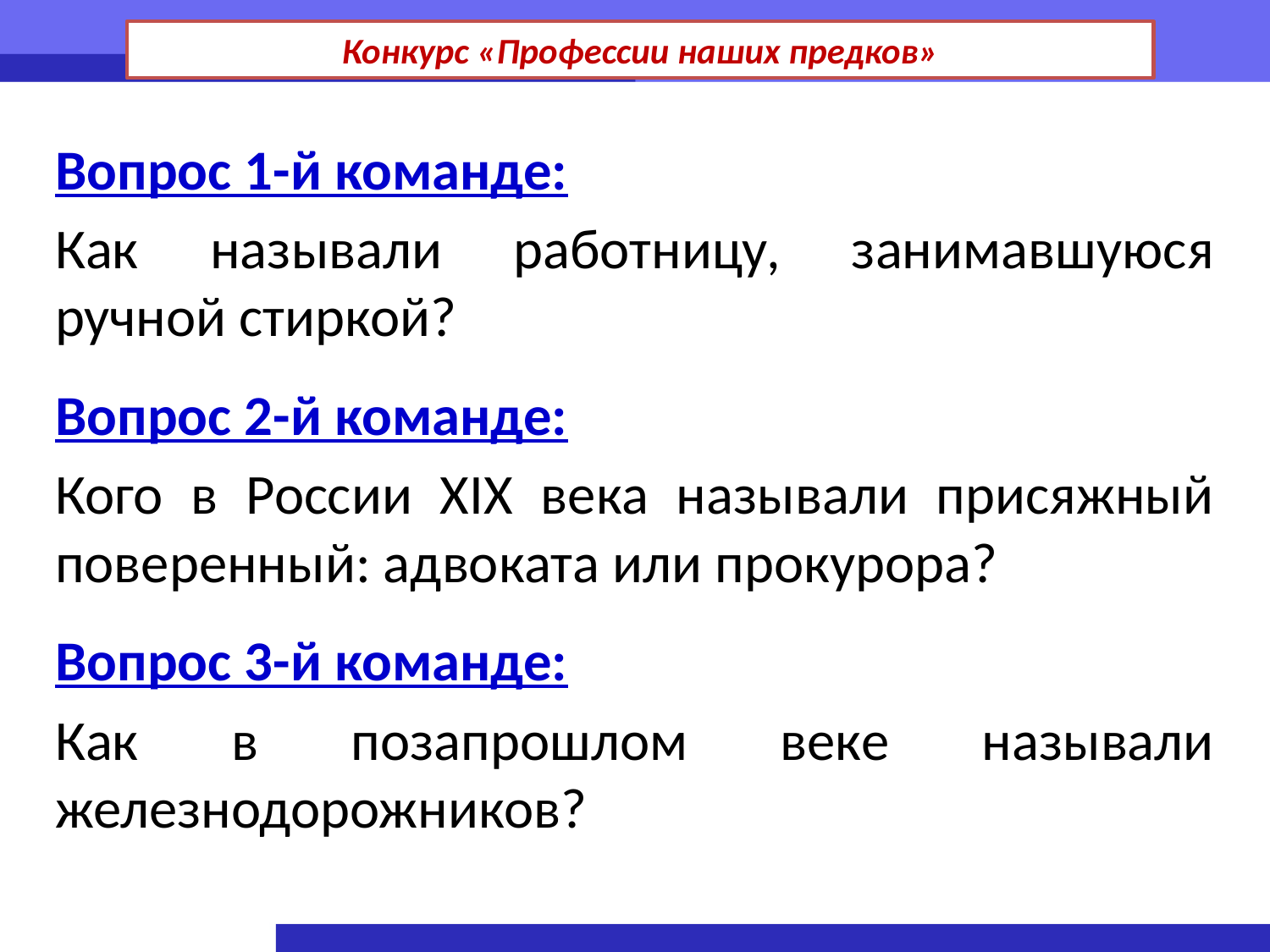

# Конкурс «Профессии наших предков»
Вопрос 1-й команде:
Как называли работницу, занимавшуюся ручной стиркой?

Вопрос 2-й команде:
Кого в России XIX века называли присяжный поверенный: адвоката или прокурора?

Вопрос 3-й команде:
Как в позапрошлом веке называли железнодорожников?